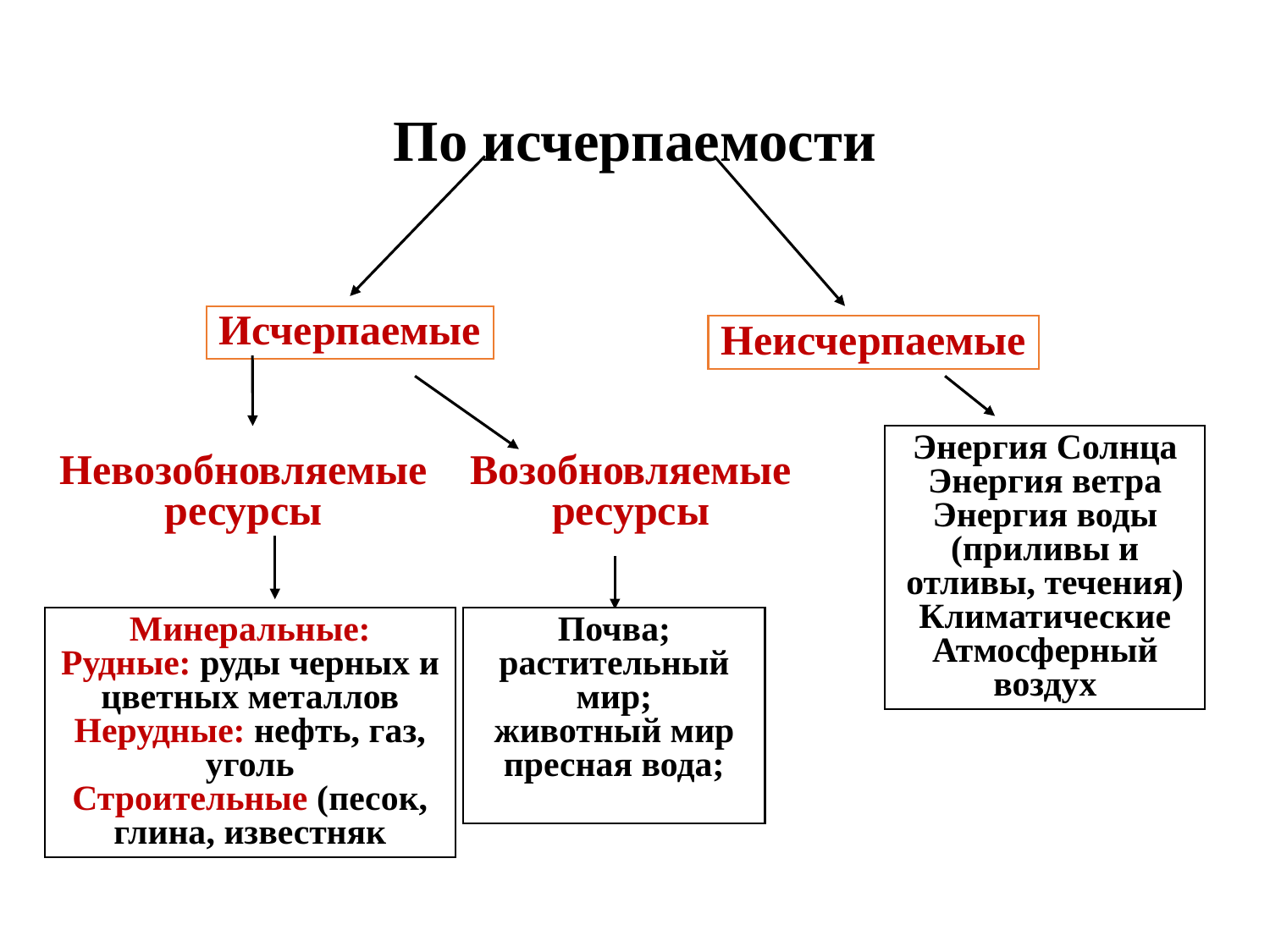

# По исчерпаемости
Исчерпаемые
Неисчерпаемые
Энергия Солнца
Энергия ветра
Энергия воды (приливы и отливы, течения)
Климатические
Атмосферный воздух
Невозобновляемые
ресурсы
Возобновляемые
ресурсы
Почва;
растительный мир;
животный мир
пресная вода;

Минеральные:
Рудные: руды черных и цветных металлов
Нерудные: нефть, газ, уголь
Строительные (песок, глина, известняк